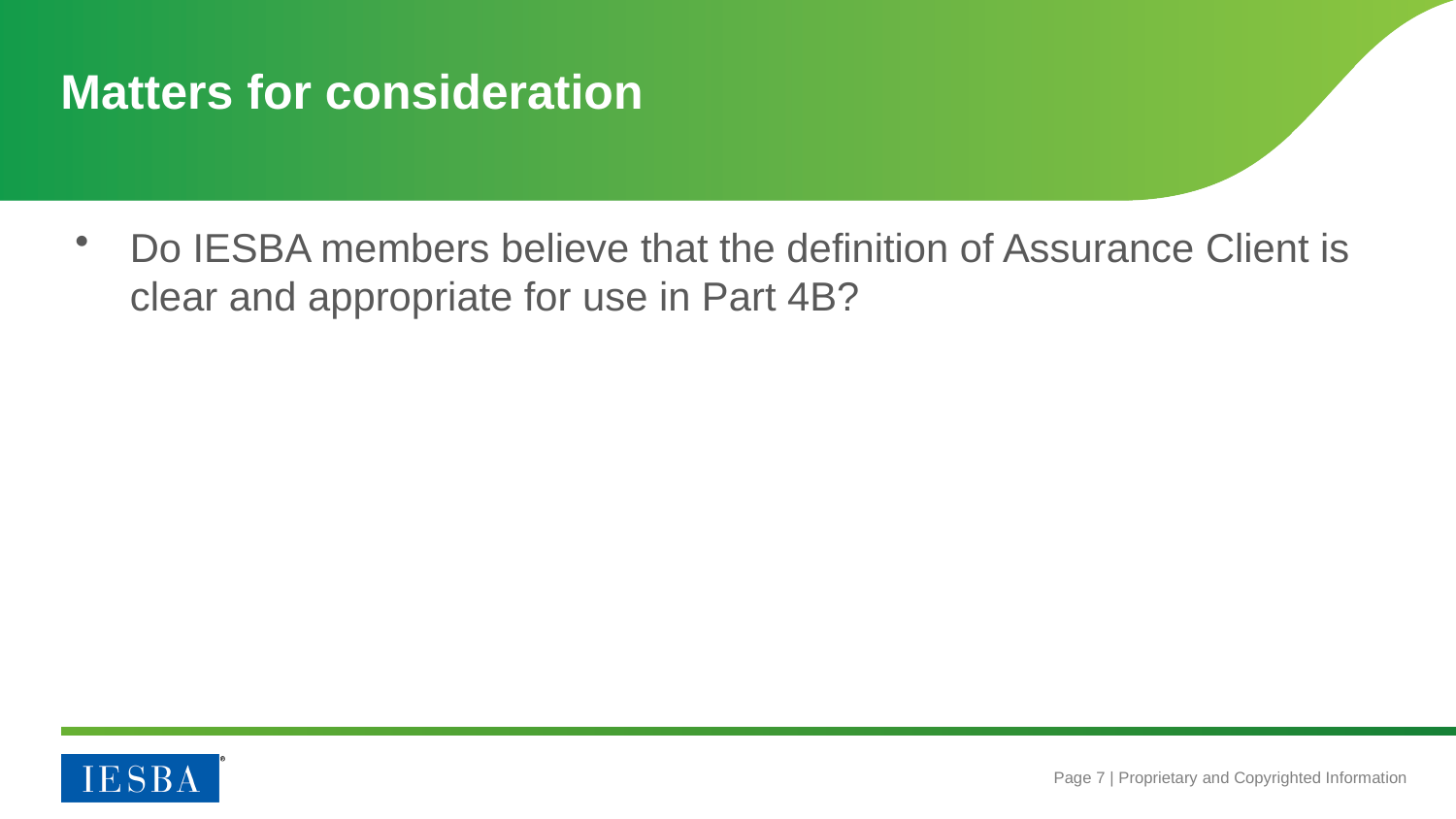

# Matters for consideration
Do IESBA members believe that the definition of Assurance Client is clear and appropriate for use in Part 4B?